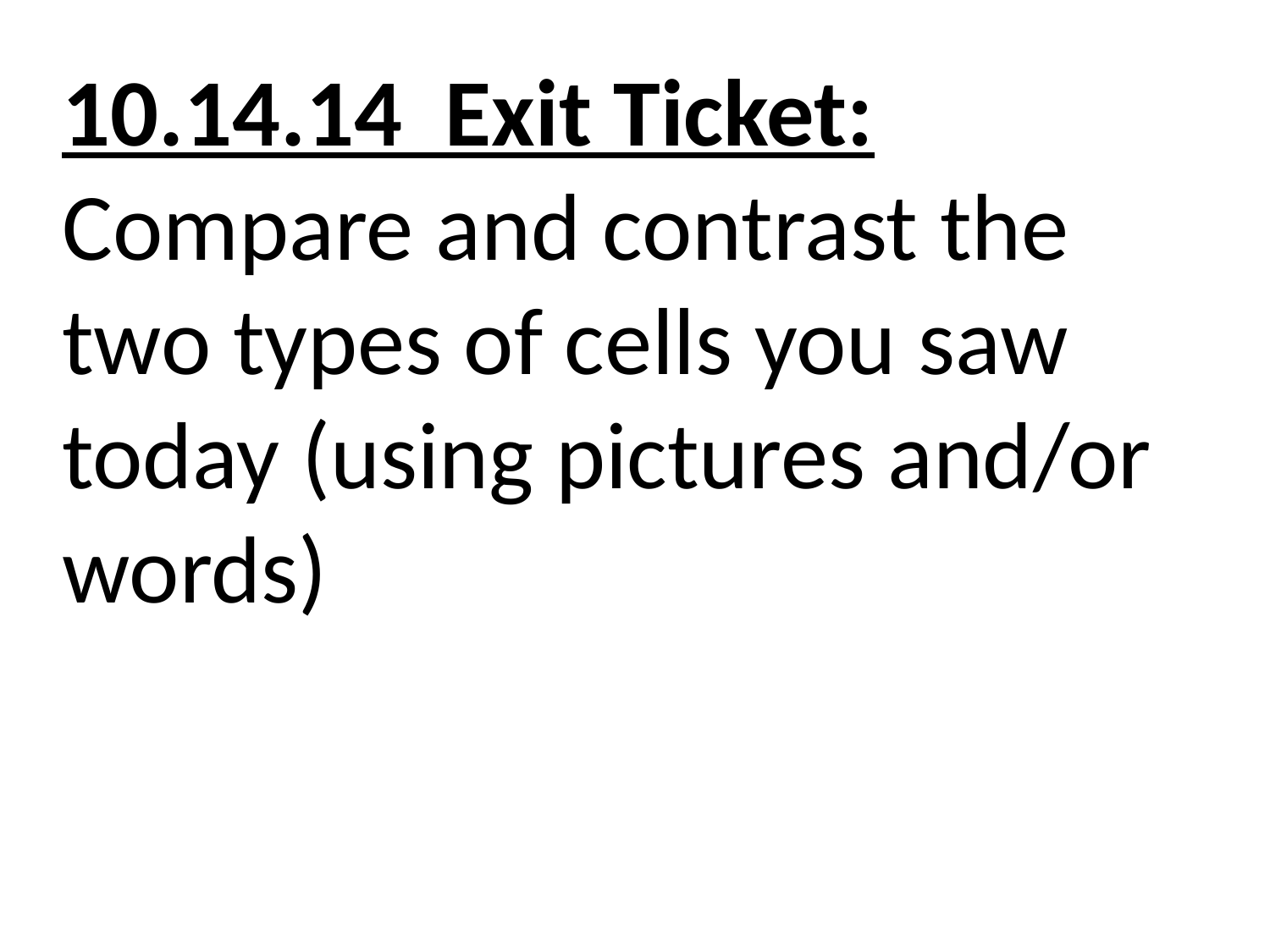

10.14.14  Exit Ticket:
Compare and contrast the two types of cells you saw today (using pictures and/or words)